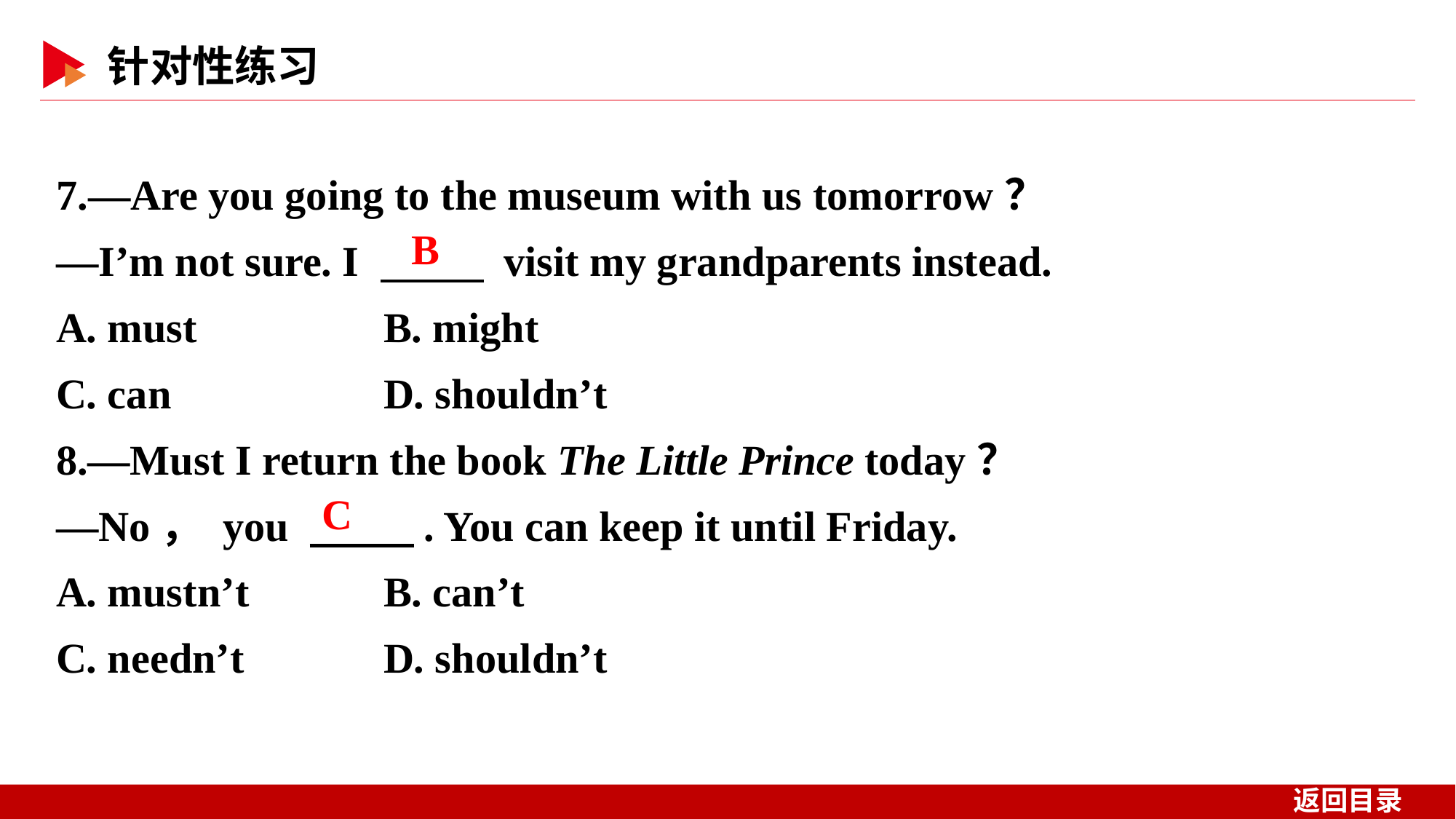

7.—Are you going to the museum with us tomorrow？
—I’m not sure. I 　  　 visit my grandparents instead.
A. must           	B. might
C. can                	D. shouldn’t
8.—Must I return the book The Little Prince today？
—No， you 　  　. You can keep it until Friday.
A. mustn’t         	B. can’t
C. needn’t          	D. shouldn’t
B
C